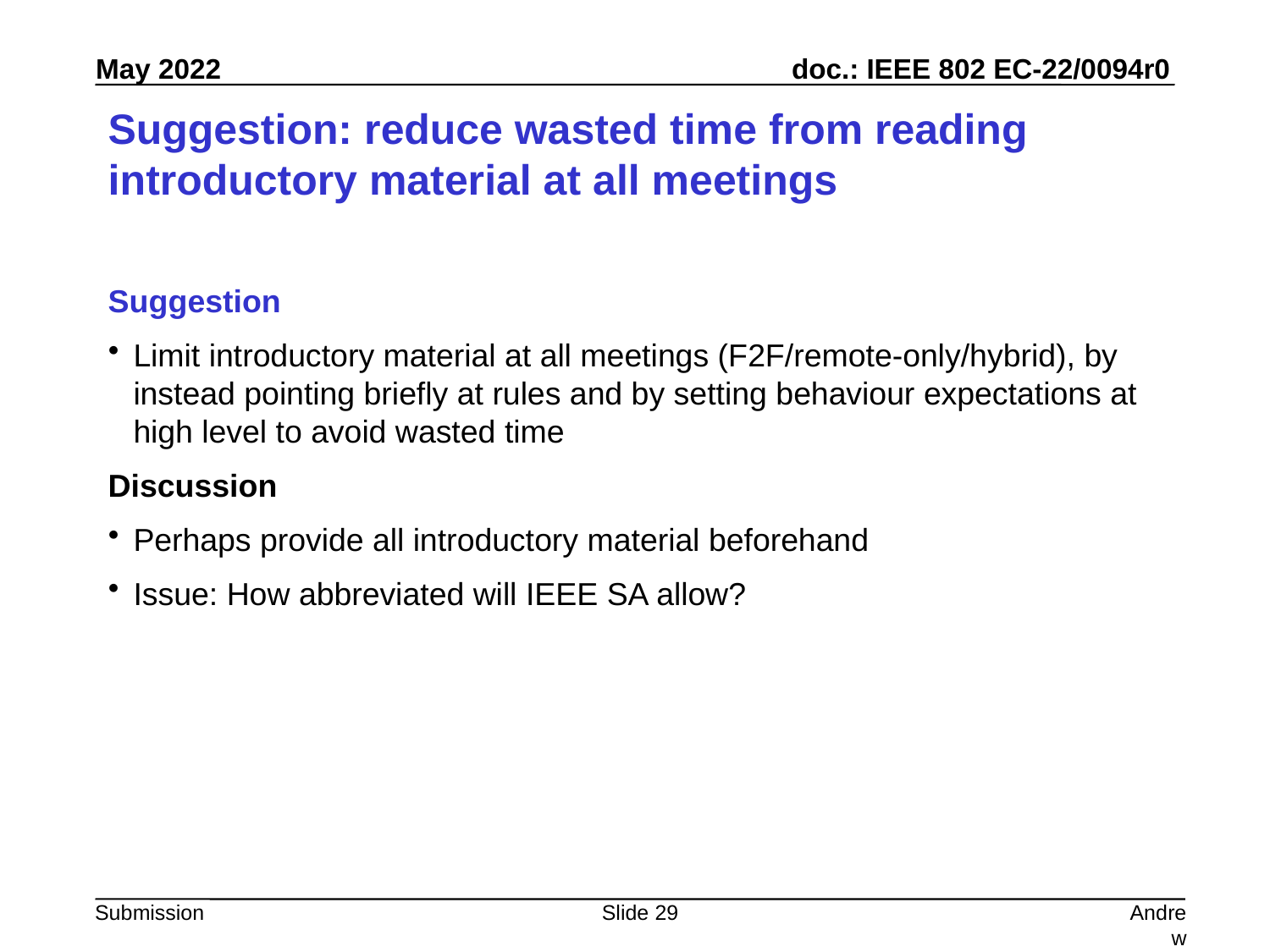

# Suggestion: reduce wasted time from reading introductory material at all meetings
Suggestion
Limit introductory material at all meetings (F2F/remote-only/hybrid), by instead pointing briefly at rules and by setting behaviour expectations at high level to avoid wasted time
Discussion
Perhaps provide all introductory material beforehand
Issue: How abbreviated will IEEE SA allow?

Slide 29
Andrew Myles, Cisco